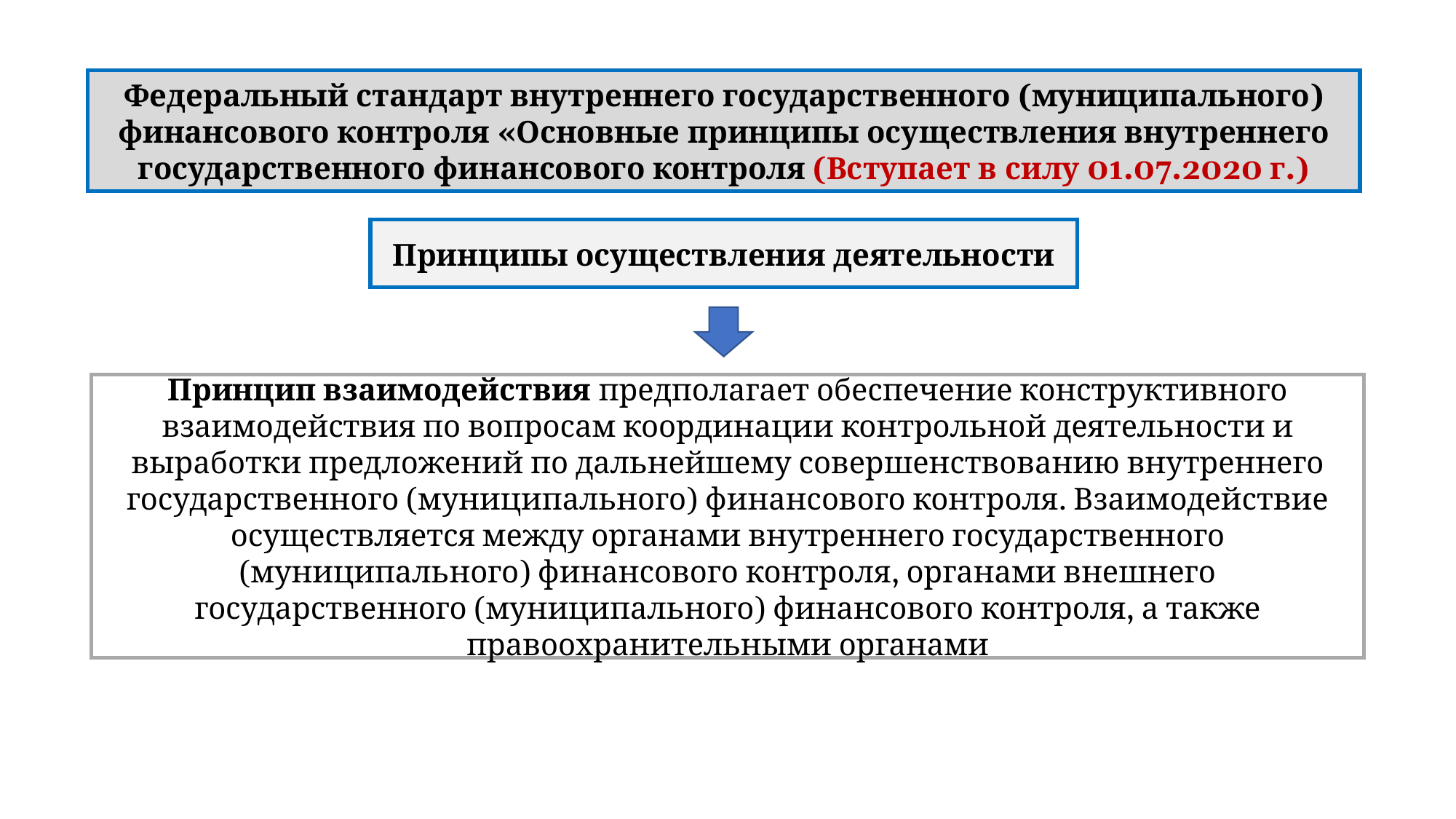

Федеральный стандарт внутреннего государственного (муниципального) финансового контроля «Основные принципы осуществления внутреннего государственного финансового контроля (Вступает в силу 01.07.2020 г.)
Принципы осуществления деятельности

Принцип взаимодействия предполагает обеспечение конструктивного взаимодействия по вопросам координации контрольной деятельности и выработки предложений по дальнейшему совершенствованию внутреннего государственного (муниципального) финансового контроля. Взаимодействие осуществляется между органами внутреннего государственного (муниципального) финансового контроля, органами внешнего государственного (муниципального) финансового контроля, а также правоохранительными органами